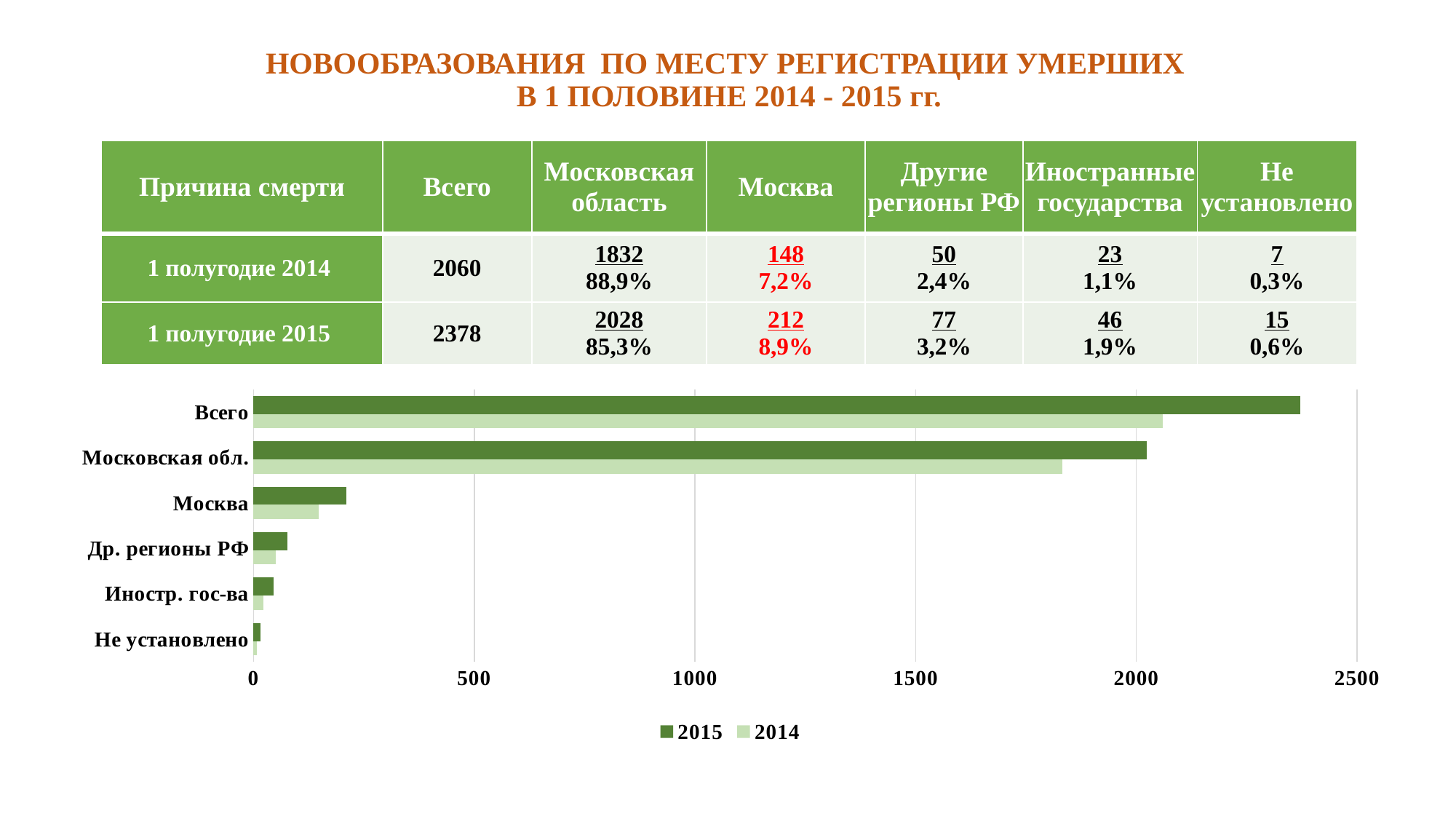

# НОВООБРАЗОВАНИЯ  ПО МЕСТУ РЕГИСТРАЦИИ УМЕРШИХ В 1 ПОЛОВИНЕ 2014 - 2015 гг.
| Причина смерти | Всего | Московская область | Москва | Другие регионы РФ | Иностранные государства | Не установлено |
| --- | --- | --- | --- | --- | --- | --- |
| 1 полугодие 2014 | 2060 | 1832 88,9% | 148 7,2% | 50 2,4% | 23 1,1% | 7 0,3% |
| 1 полугодие 2015 | 2378 | 2028 85,3% | 212 8,9% | 77 3,2% | 46 1,9% | 15 0,6% |

### Chart

| Category | 2014 | 2015 |
|---|---|---|
| Не установлено | 7.0 | 15.0 |
| Иностр. гос-ва | 23.0 | 46.0 |
| Др. регионы РФ | 50.0 | 77.0 |
| Москва | 148.0 | 211.0 |
| Московская обл. | 1832.0 | 2023.0 |
| Всего | 2060.0 | 2372.0 |